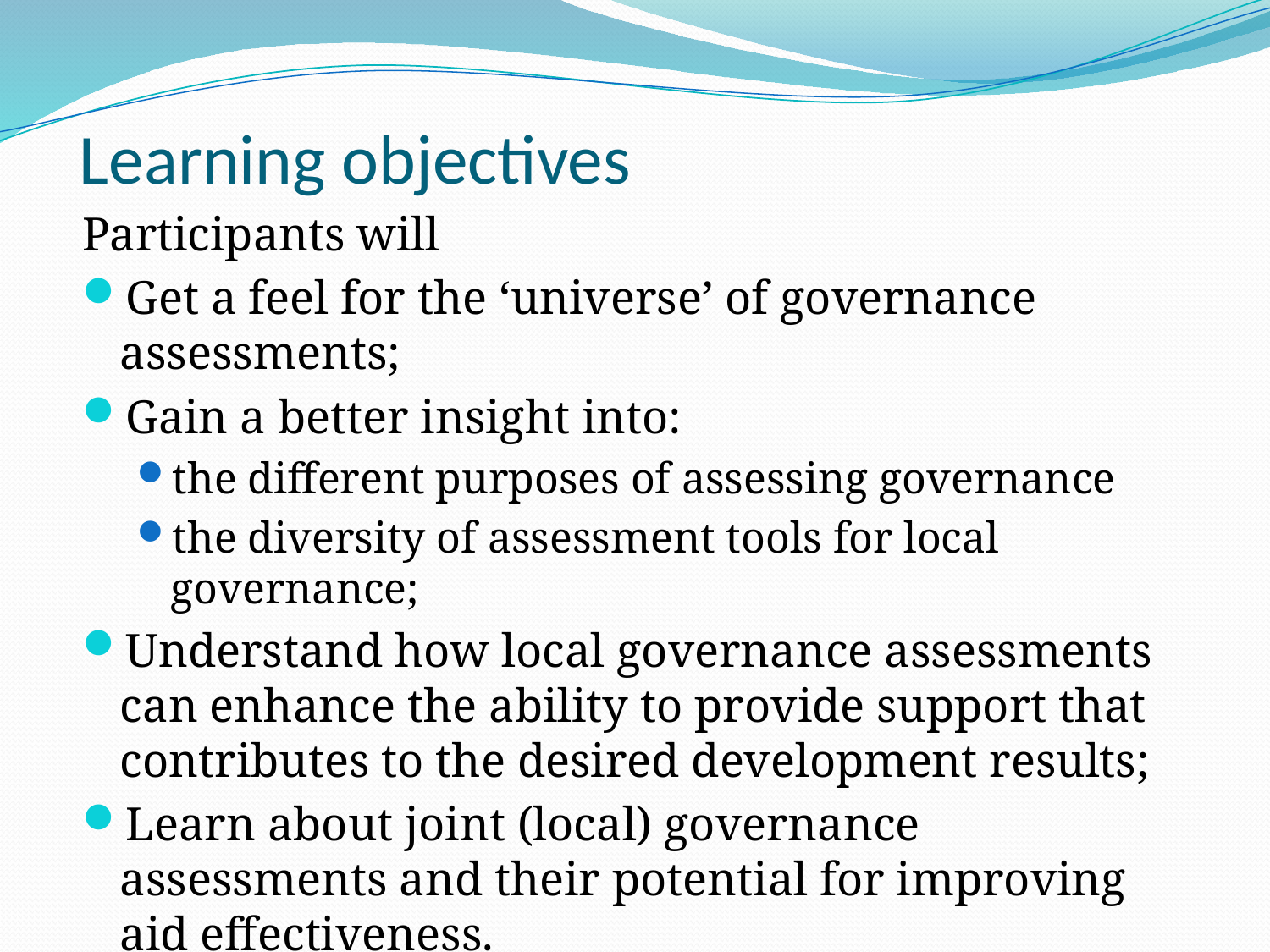

# Learning objectives
Participants will
Get a feel for the ‘universe’ of governance assessments;
Gain a better insight into:
the different purposes of assessing governance
the diversity of assessment tools for local governance;
Understand how local governance assessments can enhance the ability to provide support that contributes to the desired development results;
Learn about joint (local) governance assessments and their potential for improving aid effectiveness.